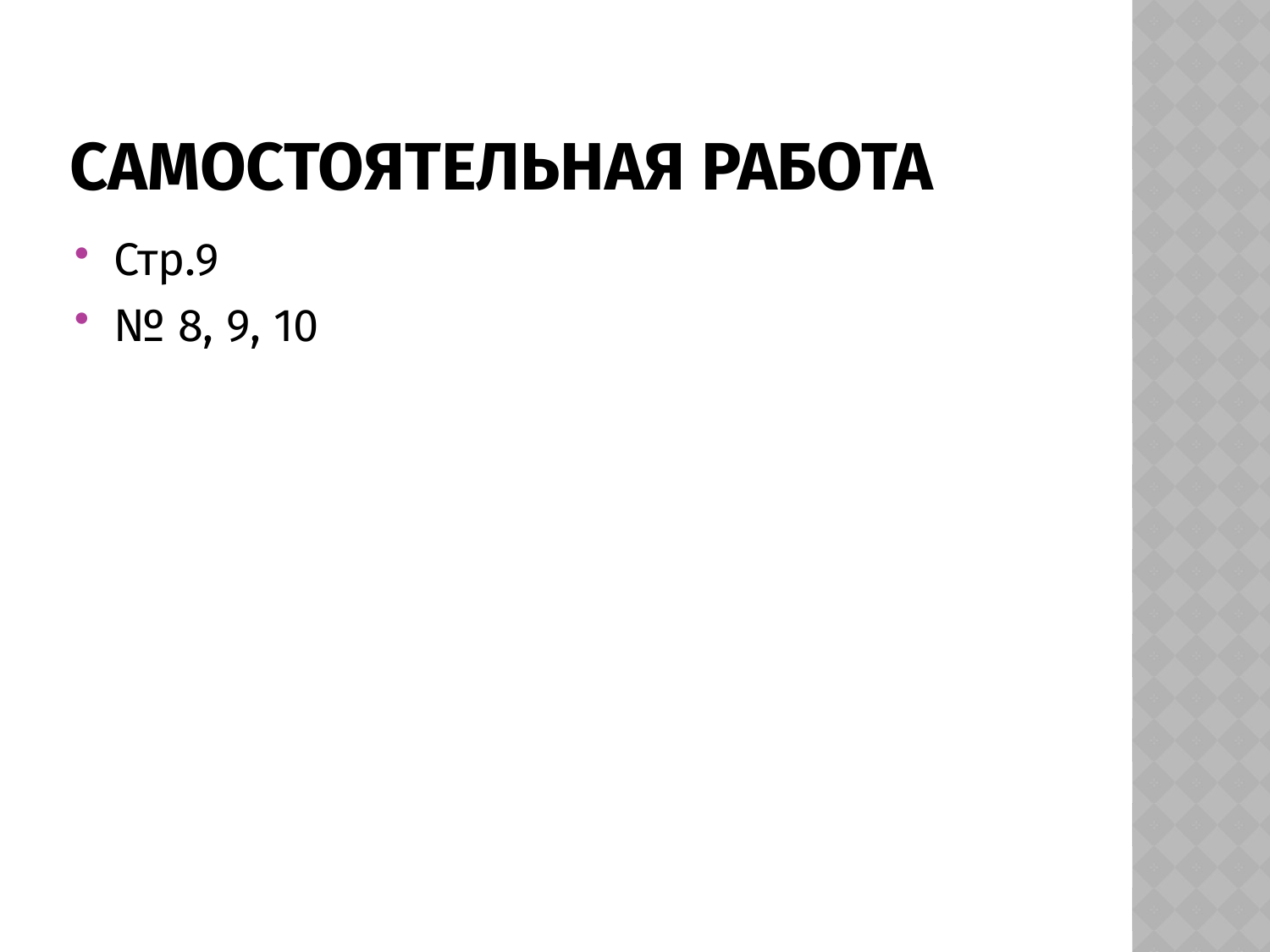

# Самостоятельная работа
Стр.9
№ 8, 9, 10